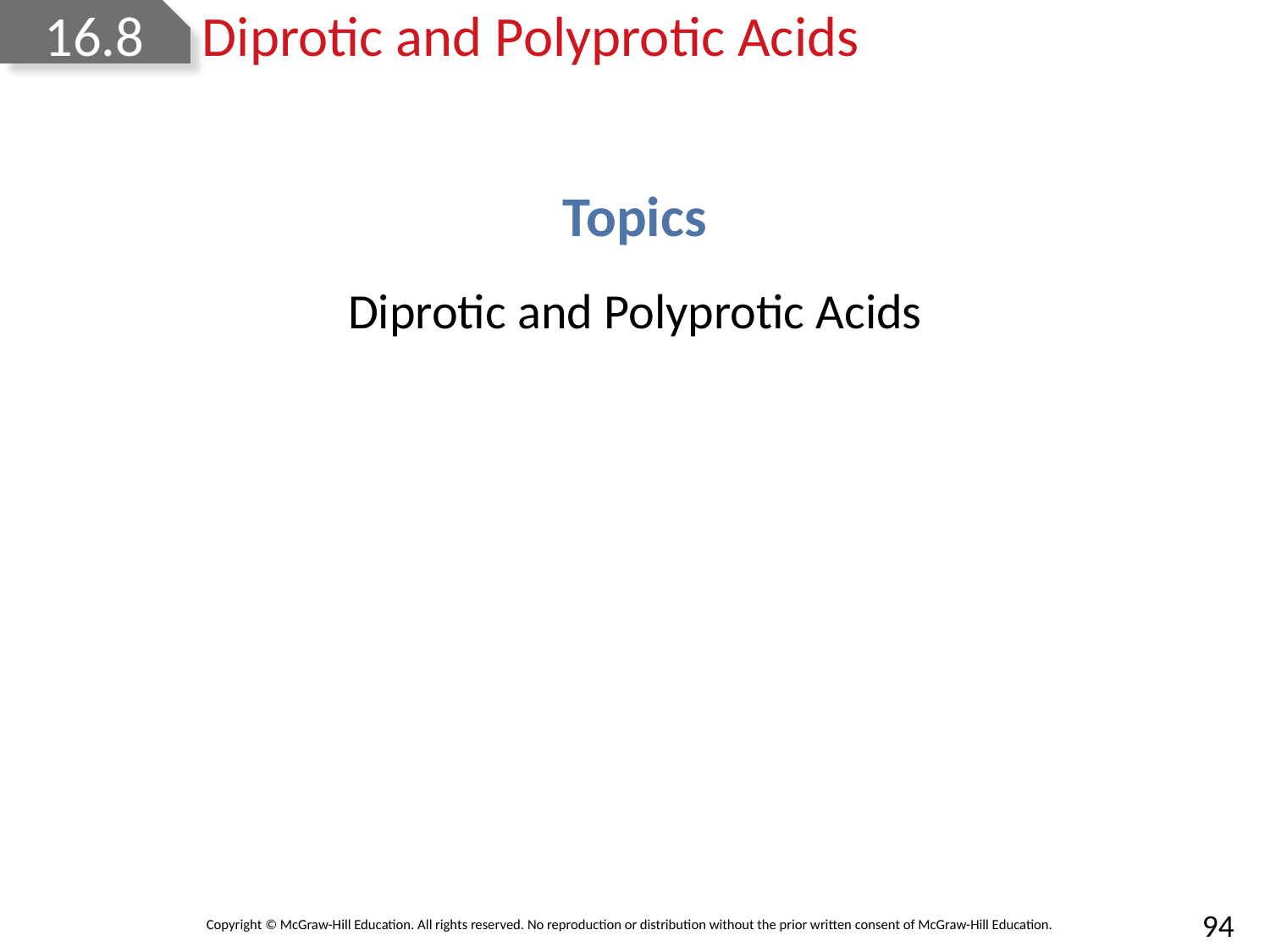

# 16.8	Diprotic and Polyprotic Acids
Topics
Diprotic and Polyprotic Acids